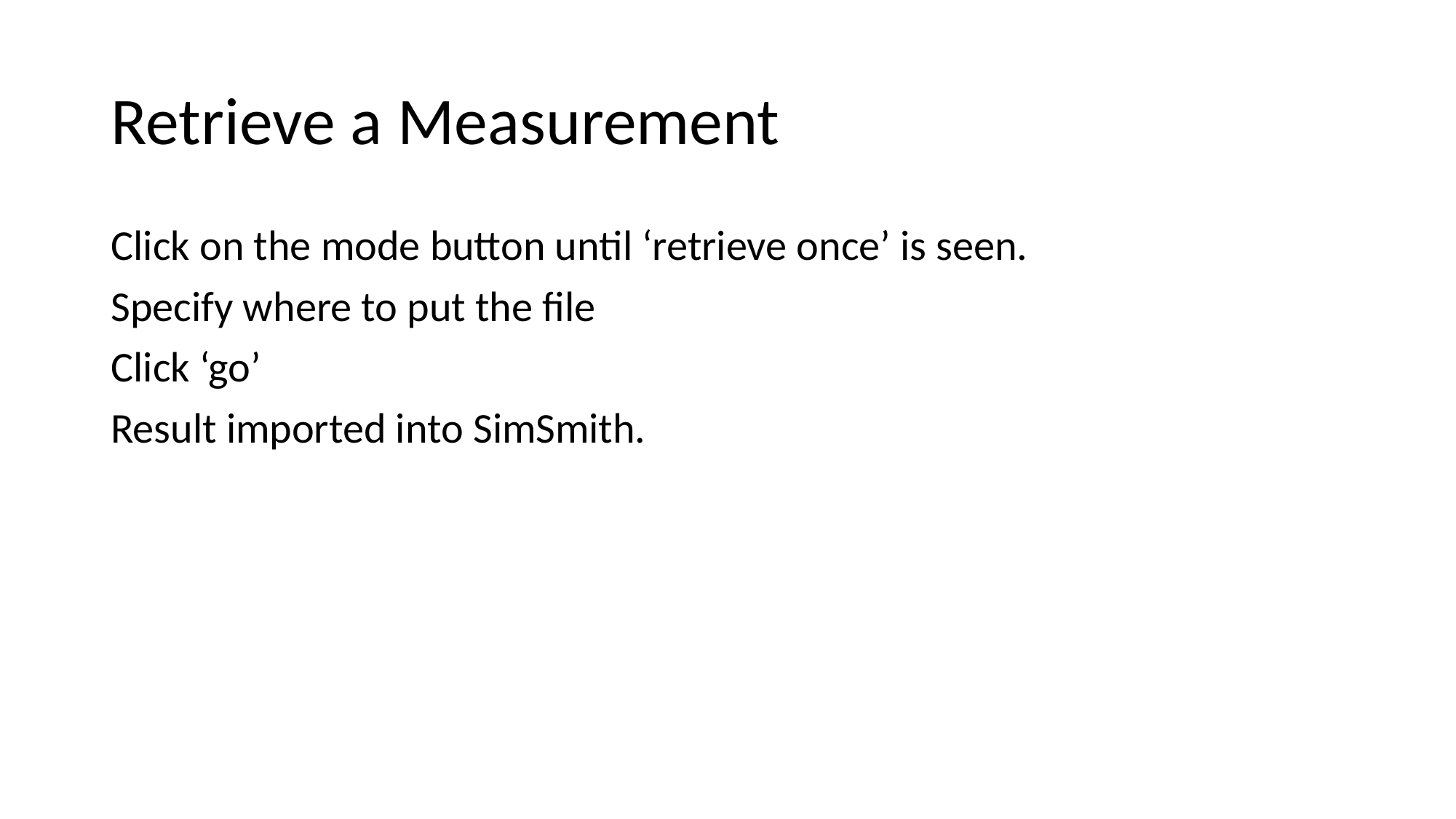

# Retrieve a Measurement
Click on the mode button until ‘retrieve once’ is seen.
Specify where to put the file
Click ‘go’
Result imported into SimSmith.